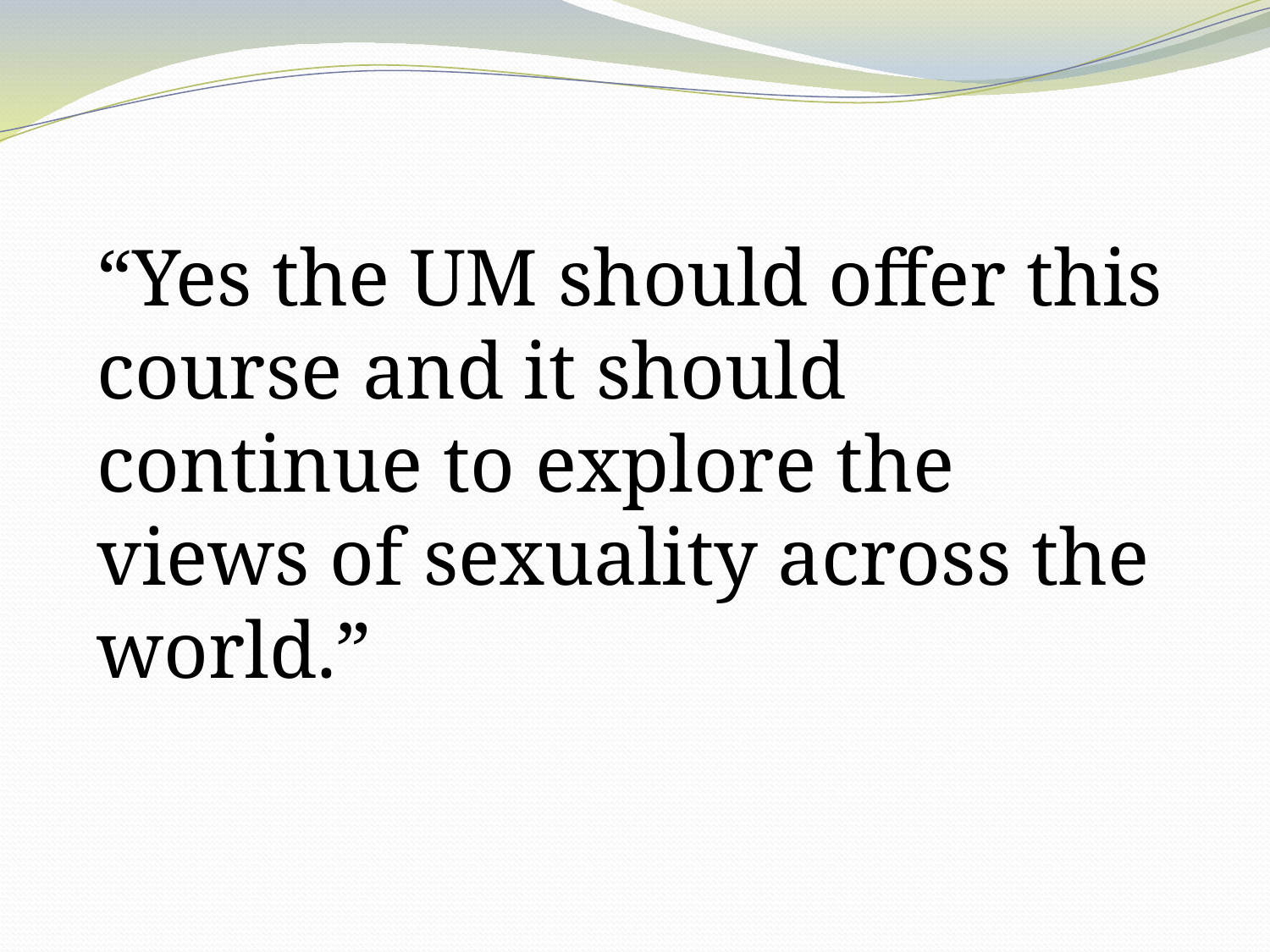

“Yes the UM should offer this course and it should continue to explore the views of sexuality across the world.”